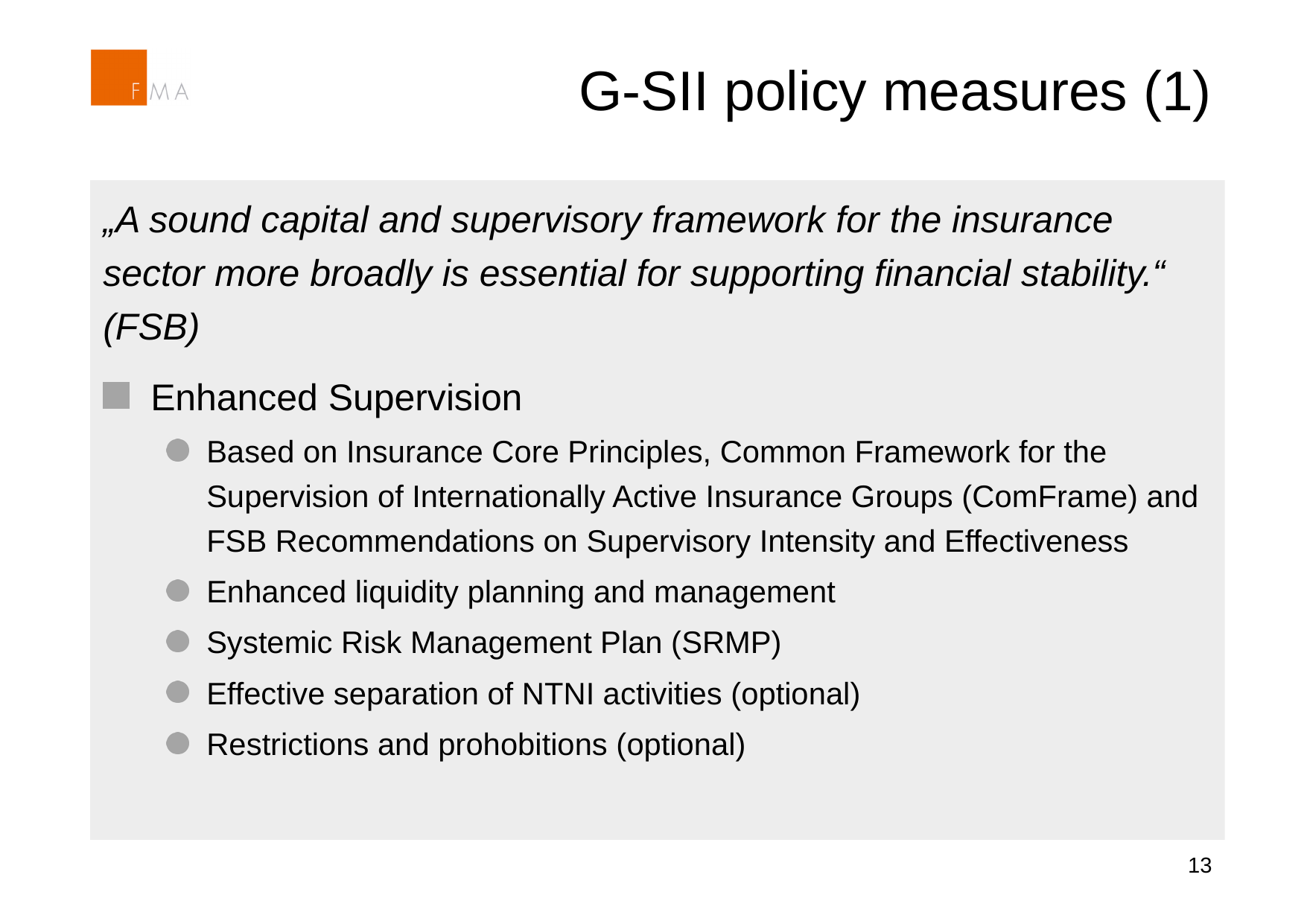

# G-SII policy measures (1)
„A sound capital and supervisory framework for the insurance sector more broadly is essential for supporting financial stability.“ (FSB)
Enhanced Supervision
Based on Insurance Core Principles, Common Framework for the Supervision of Internationally Active Insurance Groups (ComFrame) and FSB Recommendations on Supervisory Intensity and Effectiveness
Enhanced liquidity planning and management
Systemic Risk Management Plan (SRMP)
Effective separation of NTNI activities (optional)
Restrictions and prohobitions (optional)

13